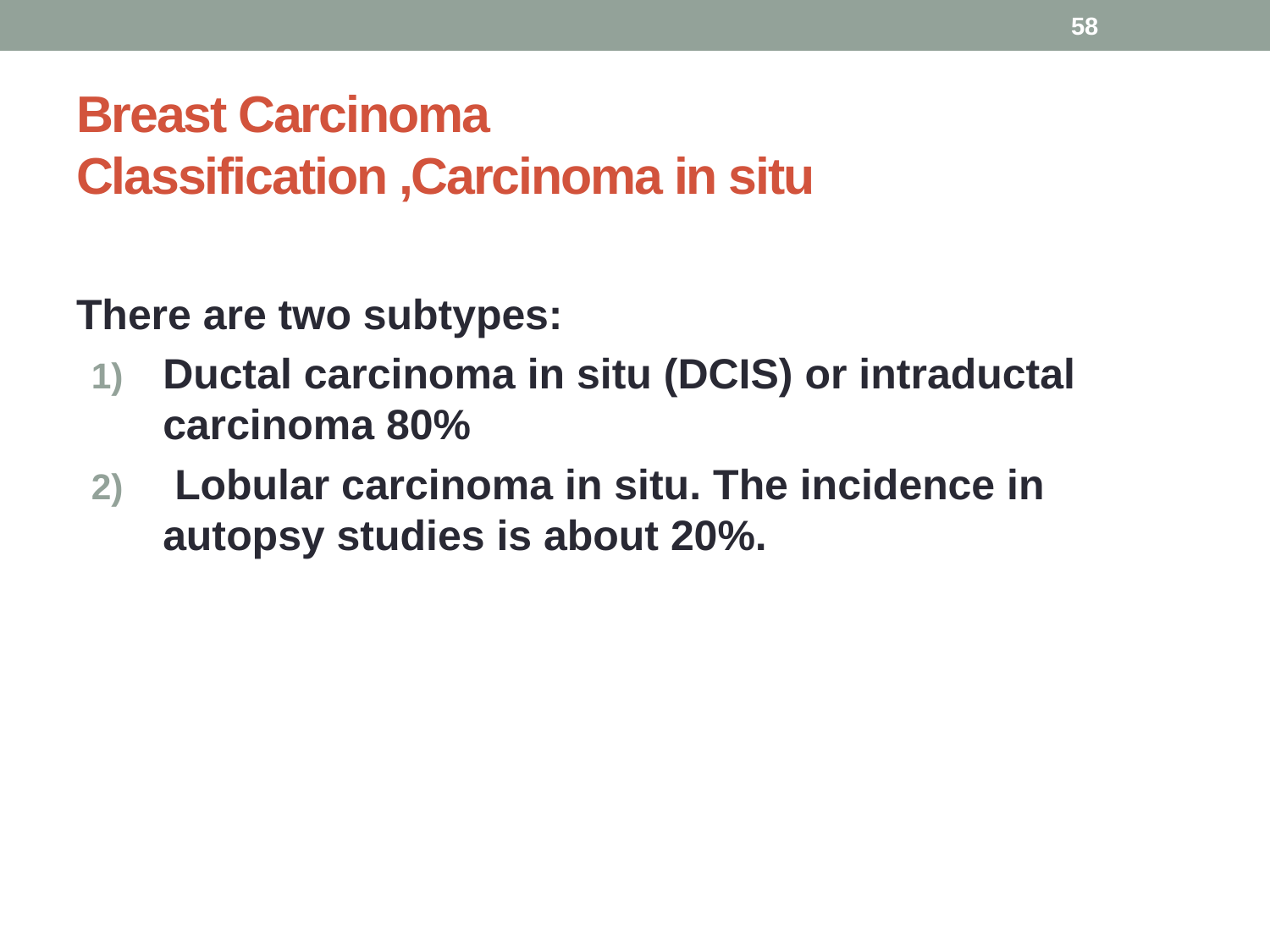

58
# Breast Carcinoma Classification ,Carcinoma in situ

There are two subtypes:
Ductal carcinoma in situ (DCIS) or intraductal carcinoma 80%
 Lobular carcinoma in situ. The incidence in autopsy studies is about 20%.